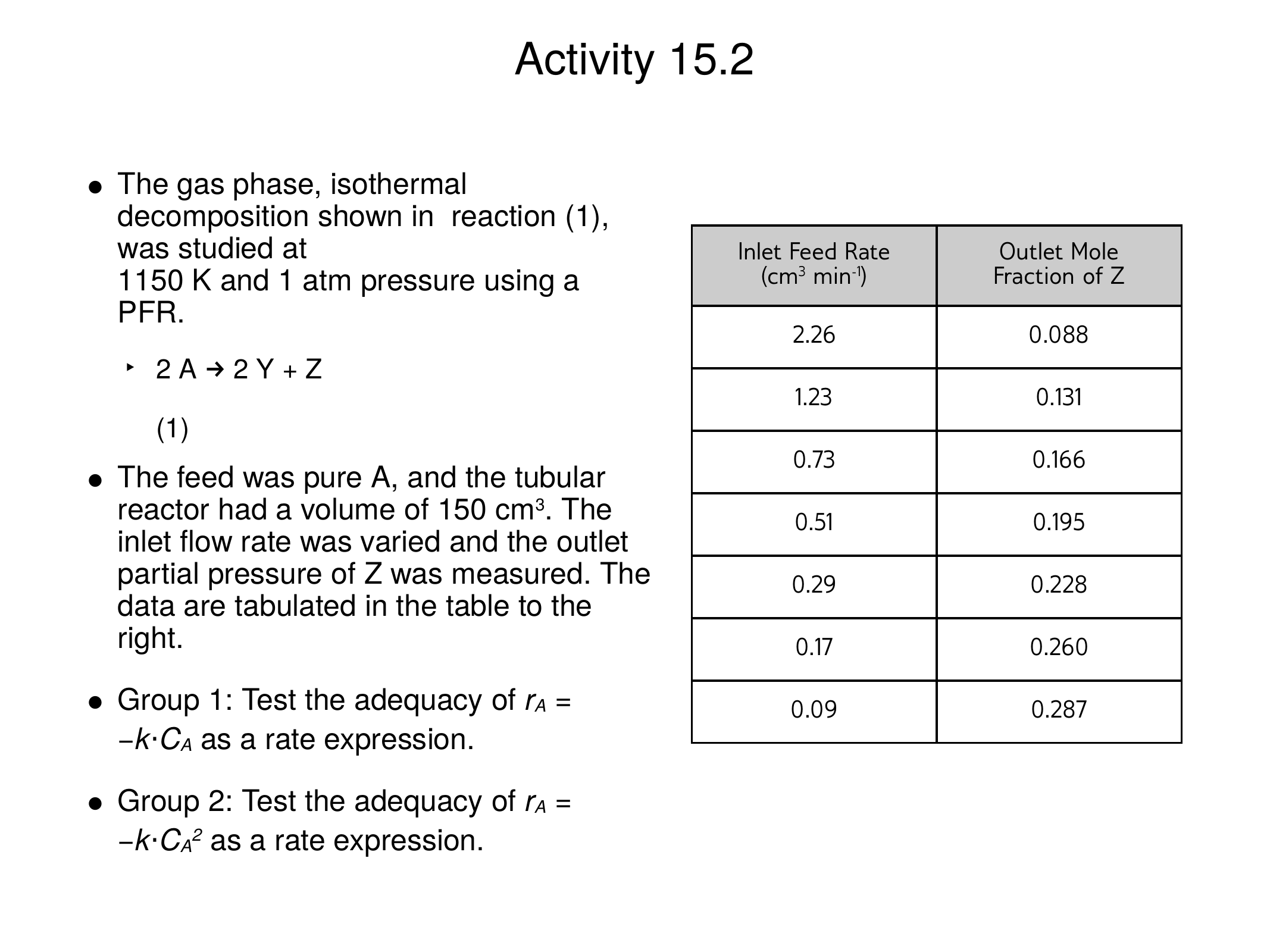

# Activity 15.2
The gas phase, isothermal decomposition shown in  reaction (1), was studied at
1150 K and 1 atm pressure using a PFR.
2 A → 2 Y + Z	(1)
The feed was pure A, and the tubular reactor had a volume of 150 cm3. The inlet flow rate was varied and the outlet partial pressure of Z was measured. The data are tabulated in the table to the right.
Group 1: Test the adequacy of rA = −k⋅CA as a rate expression.
Group 2: Test the adequacy of rA = −k⋅CA2 as a rate expression.
| Inlet Feed Rate (cm3 min-1) | Outlet Mole Fraction of Z |
| --- | --- |
| 2.26 | 0.088 |
| 1.23 | 0.131 |
| 0.73 | 0.166 |
| 0.51 | 0.195 |
| 0.29 | 0.228 |
| 0.17 | 0.260 |
| 0.09 | 0.287 |